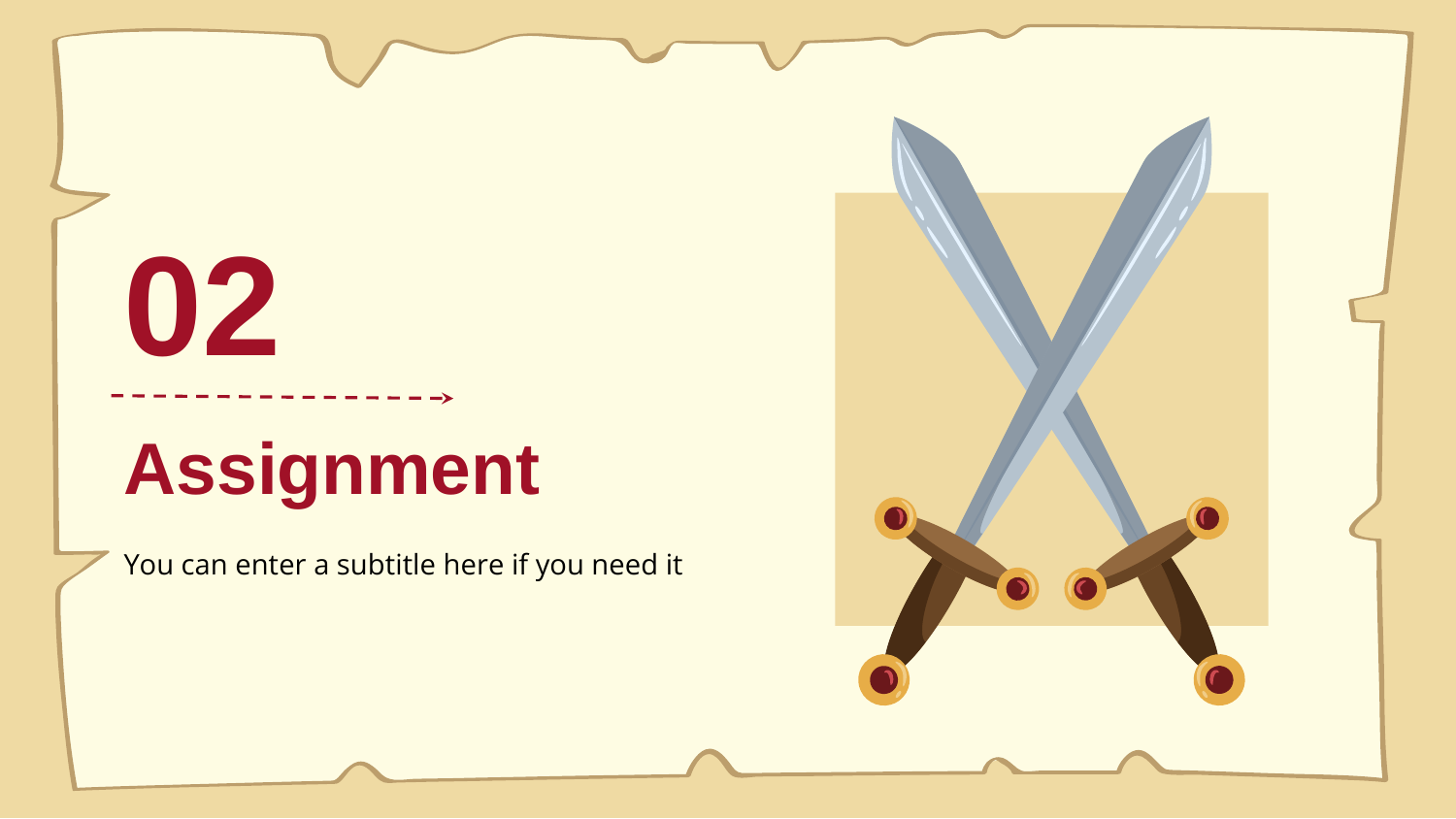

02
# Assignment
You can enter a subtitle here if you need it